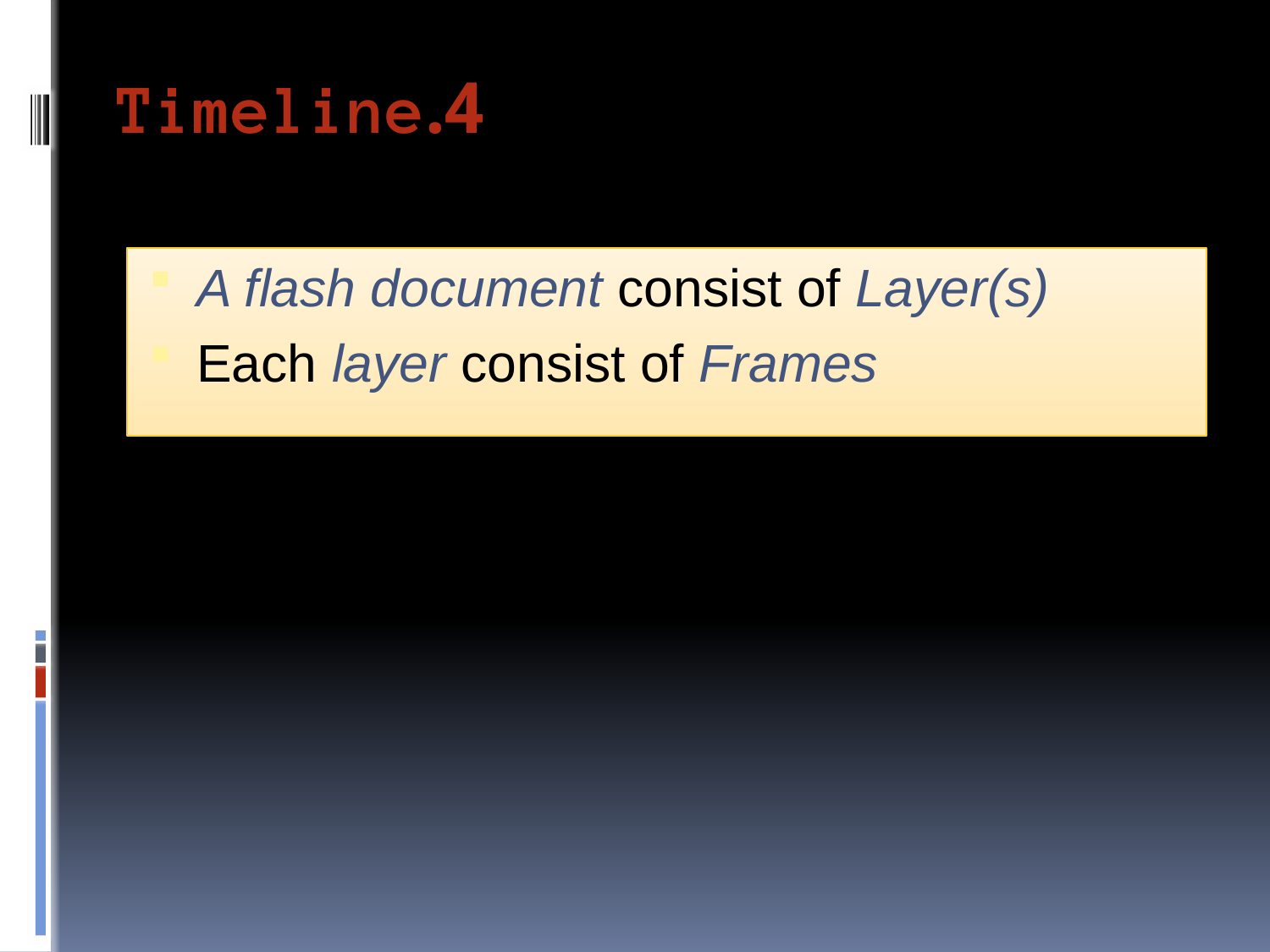

4.Timeline
A flash document consist of Layer(s)
Each layer consist of Frames